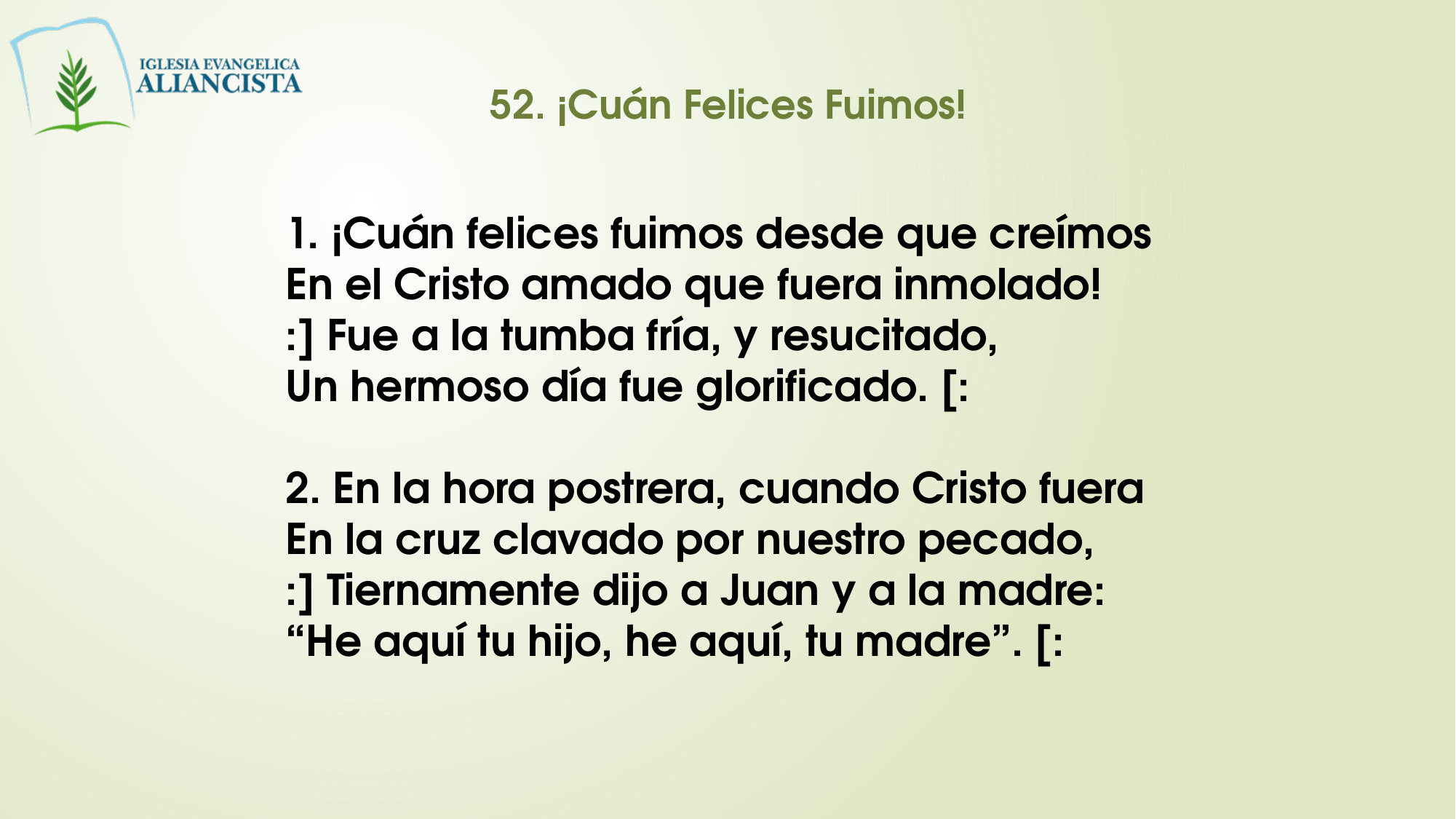

52. ¡Cuán Felices Fuimos!
1. ¡Cuán felices fuimos desde que creímos
En el Cristo amado que fuera inmolado!
:] Fue a la tumba fría, y resucitado,
Un hermoso día fue glorificado. [:

2. En la hora postrera, cuando Cristo fuera
En la cruz clavado por nuestro pecado,
:] Tiernamente dijo a Juan y a la madre:
“He aquí tu hijo, he aquí, tu madre”. [: